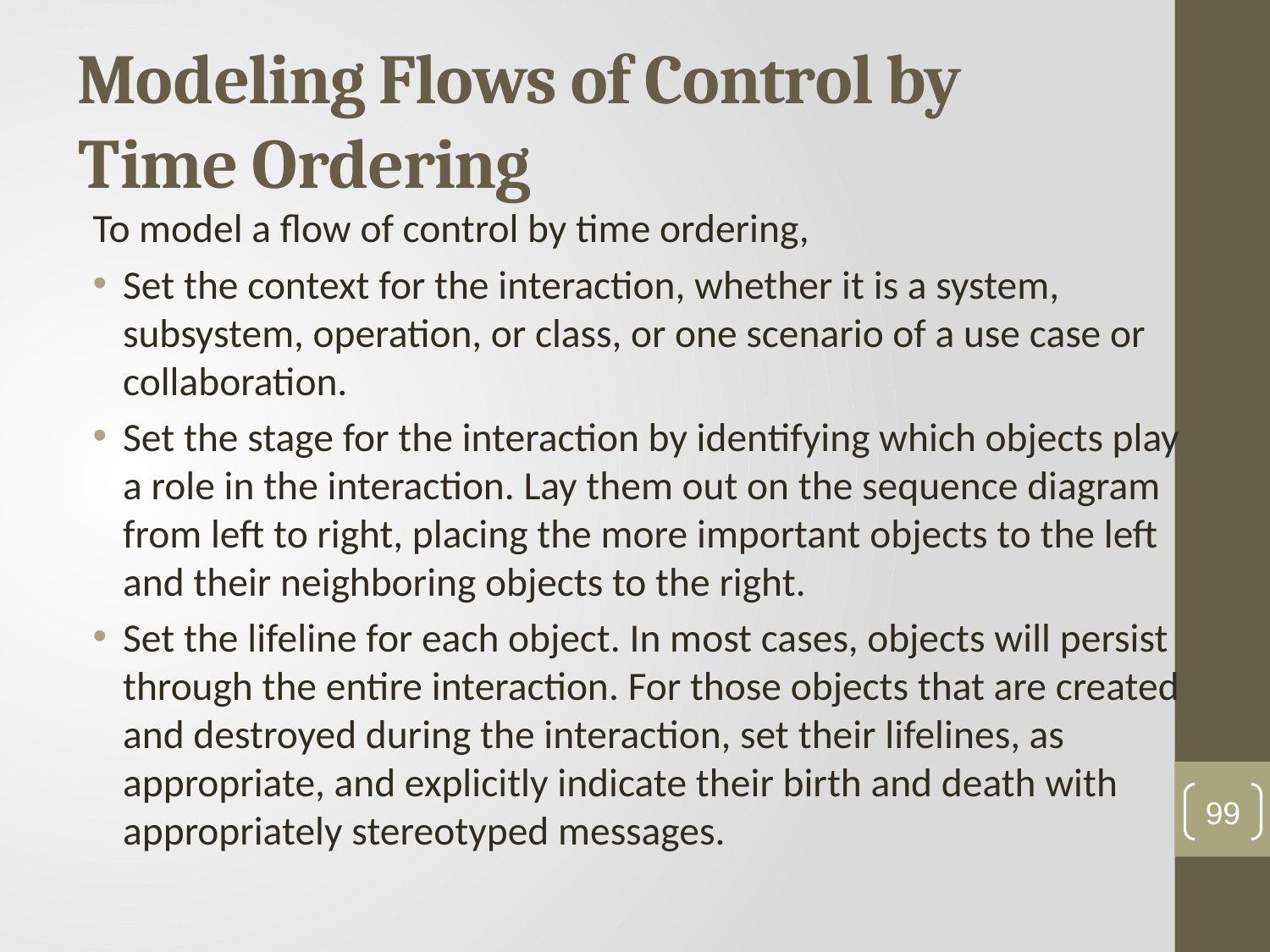

# Modeling Flows of Control by Time Ordering
To model a flow of control by time ordering,
Set the context for the interaction, whether it is a system, subsystem, operation, or class, or one scenario of a use case or collaboration.
Set the stage for the interaction by identifying which objects play a role in the interaction. Lay them out on the sequence diagram from left to right, placing the more important objects to the left and their neighboring objects to the right.
Set the lifeline for each object. In most cases, objects will persist through the entire interaction. For those objects that are created and destroyed during the interaction, set their lifelines, as appropriate, and explicitly indicate their birth and death with appropriately stereotyped messages.
99